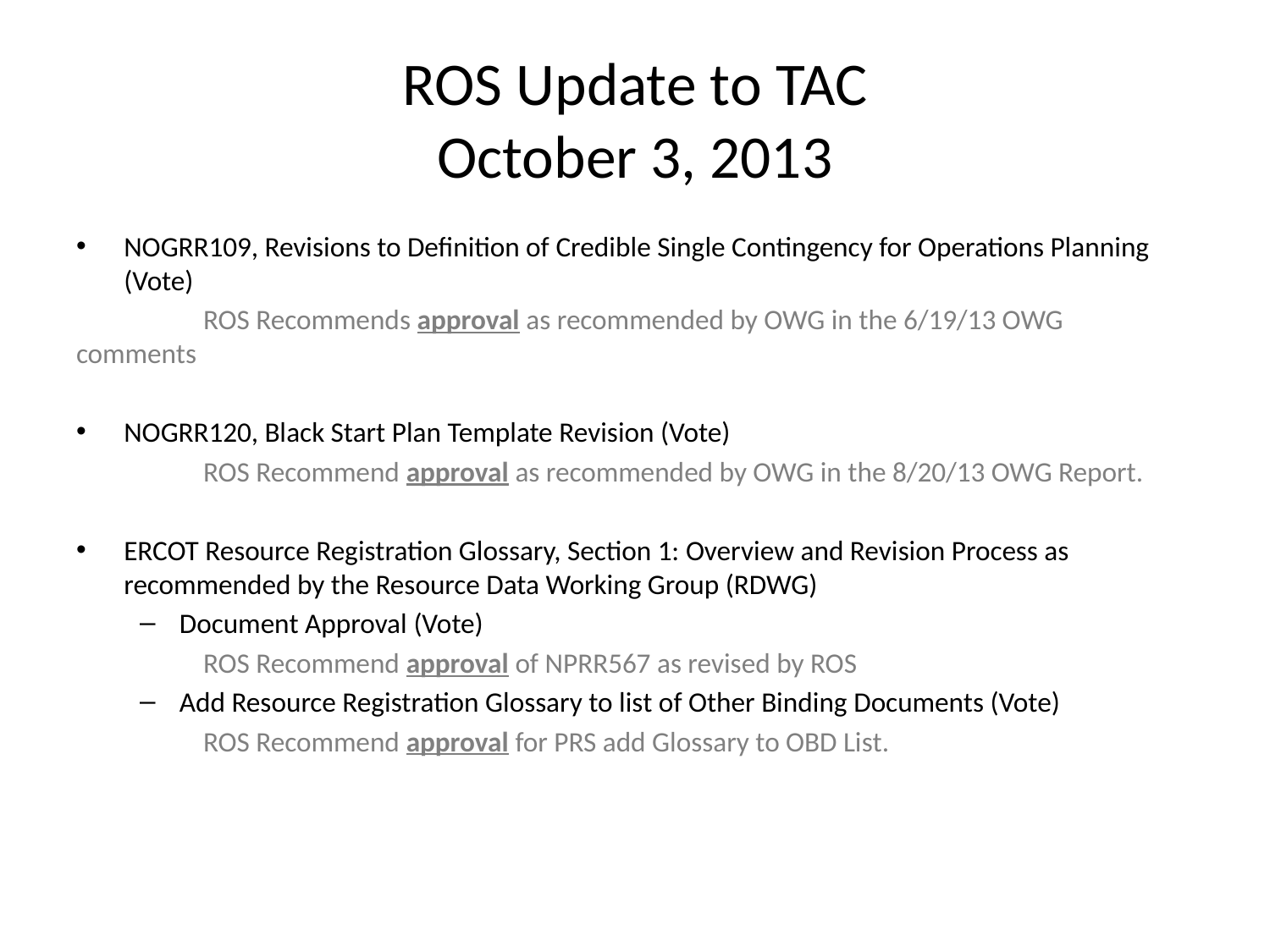

# ROS Update to TAC October 3, 2013
NOGRR109, Revisions to Definition of Credible Single Contingency for Operations Planning (Vote)
	ROS Recommends approval as recommended by OWG in the 6/19/13 OWG 	comments

NOGRR120, Black Start Plan Template Revision (Vote)
	ROS Recommend approval as recommended by OWG in the 8/20/13 OWG Report.

ERCOT Resource Registration Glossary, Section 1: Overview and Revision Process as recommended by the Resource Data Working Group (RDWG)
Document Approval (Vote)
	ROS Recommend approval of NPRR567 as revised by ROS
Add Resource Registration Glossary to list of Other Binding Documents (Vote)
ROS Recommend approval for PRS add Glossary to OBD List.